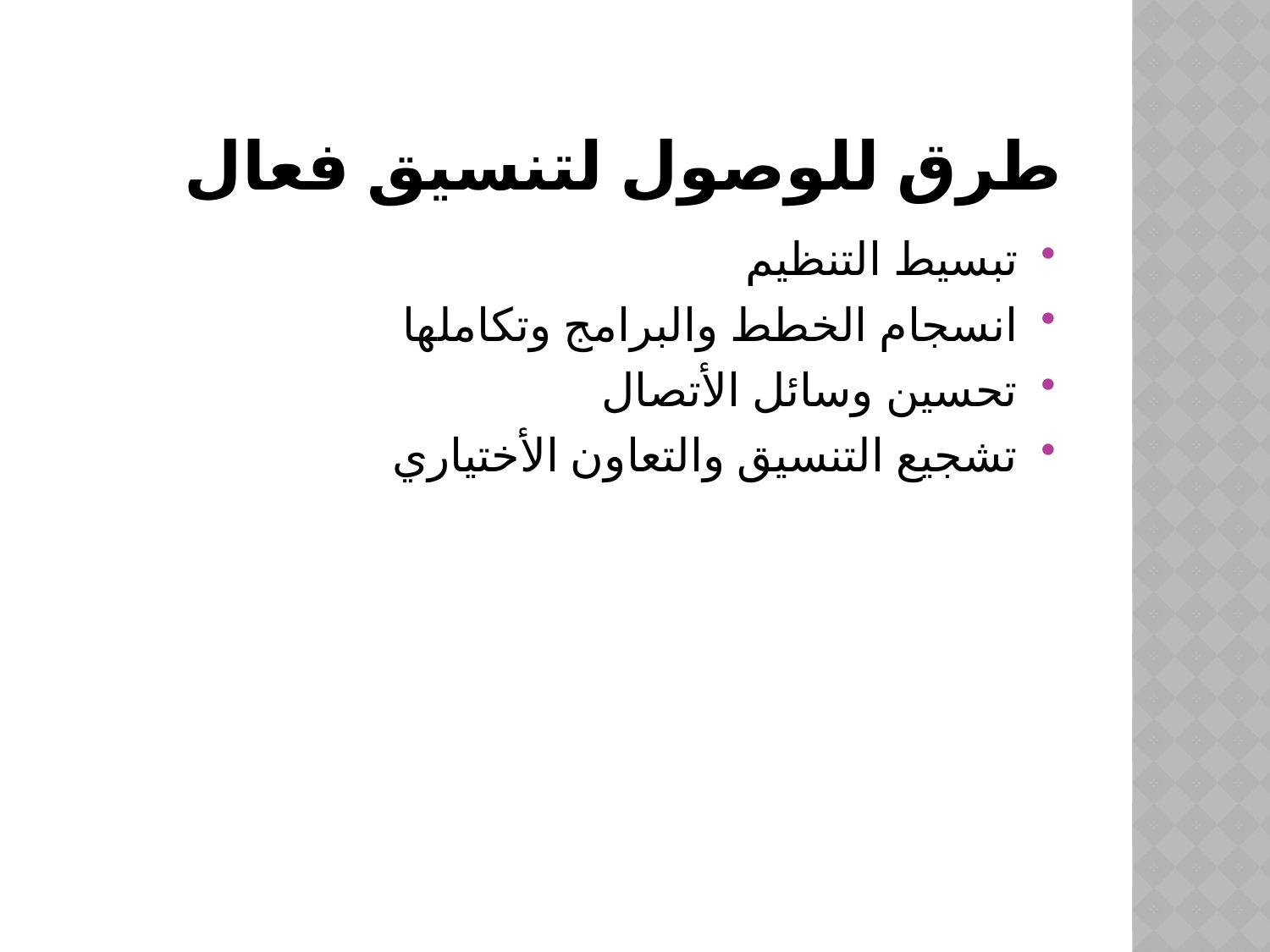

# طرق للوصول لتنسيق فعال
تبسيط التنظيم
انسجام الخطط والبرامج وتكاملها
تحسين وسائل الأتصال
تشجيع التنسيق والتعاون الأختياري